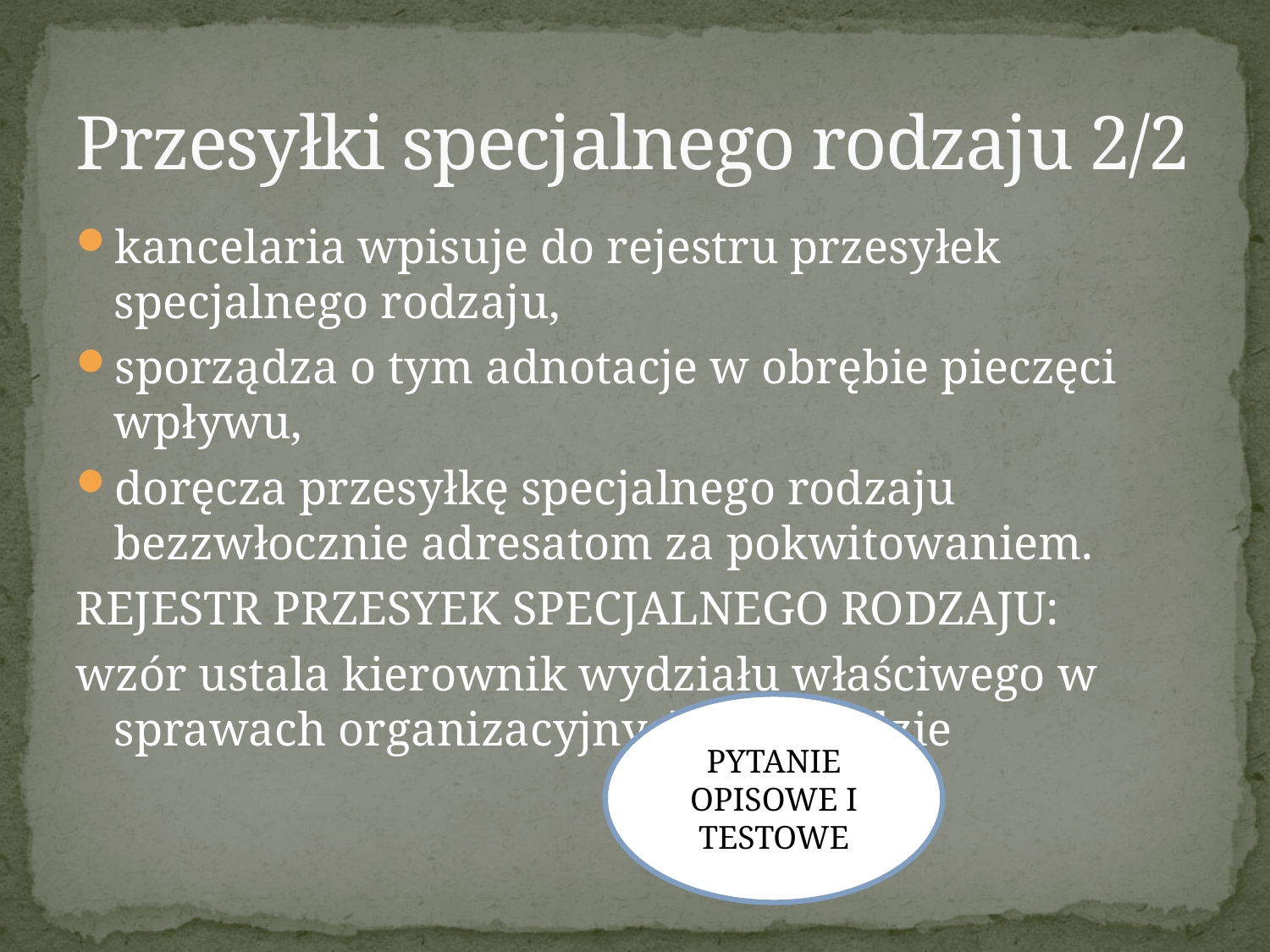

# Przesyłki specjalnego rodzaju 2/2
kancelaria wpisuje do rejestru przesyłek specjalnego rodzaju,
sporządza o tym adnotacje w obrębie pieczęci wpływu,
doręcza przesyłkę specjalnego rodzaju bezzwłocznie adresatom za pokwitowaniem.
REJESTR PRZESYEK SPECJALNEGO RODZAJU:
wzór ustala kierownik wydziału właściwego w sprawach organizacyjnych w urzędzie
PYTANIE OPISOWE I TESTOWE